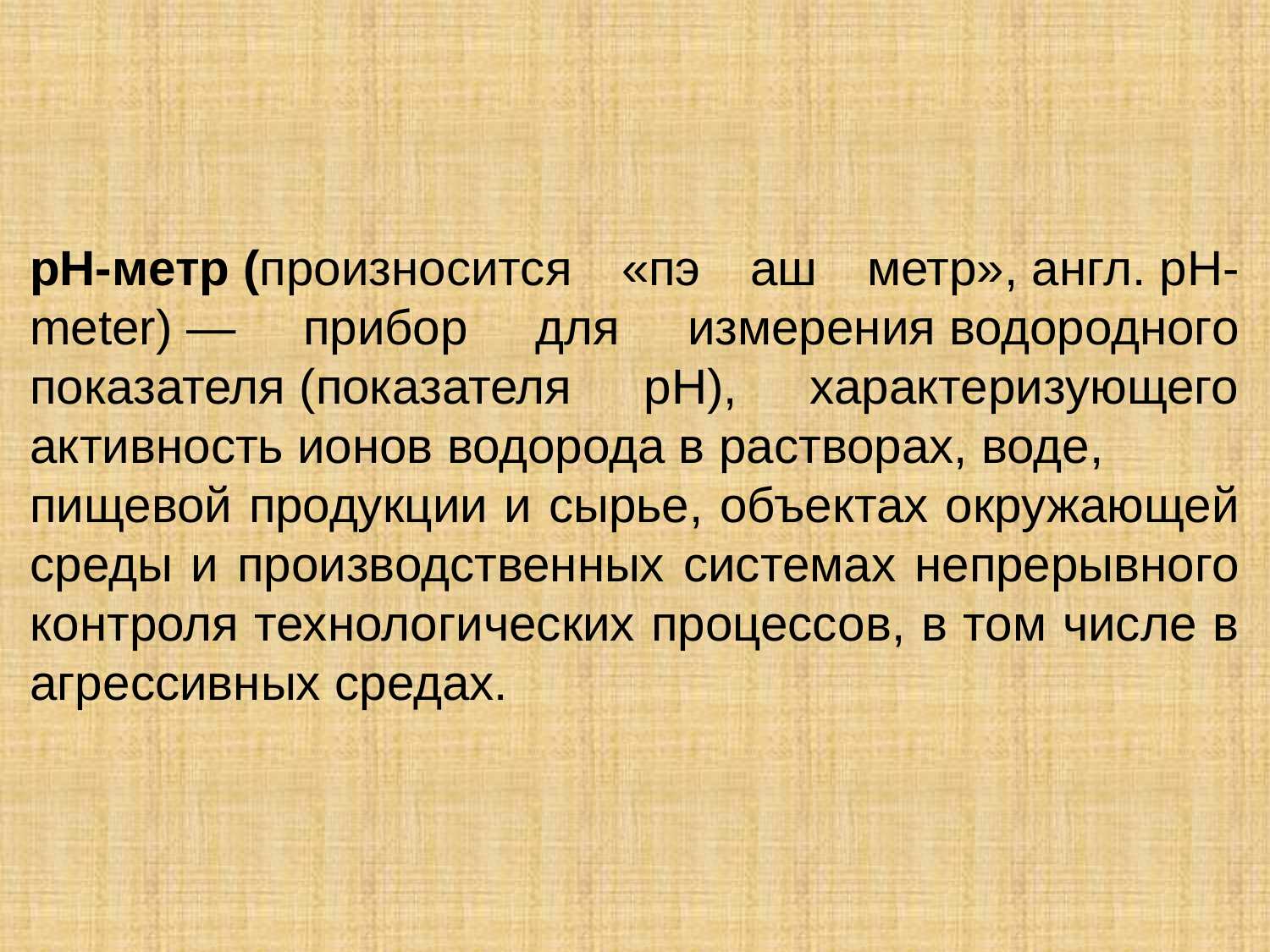

pH-метр (произносится «пэ аш метр», англ. pH-meter) — прибор для измерения водородного показателя (показателя pH), характеризующего активность ионов водорода в растворах, воде, пищевой продукции и сырье, объектах окружающей среды и производственных системах непрерывного контроля технологических процессов, в том числе в агрессивных средах.